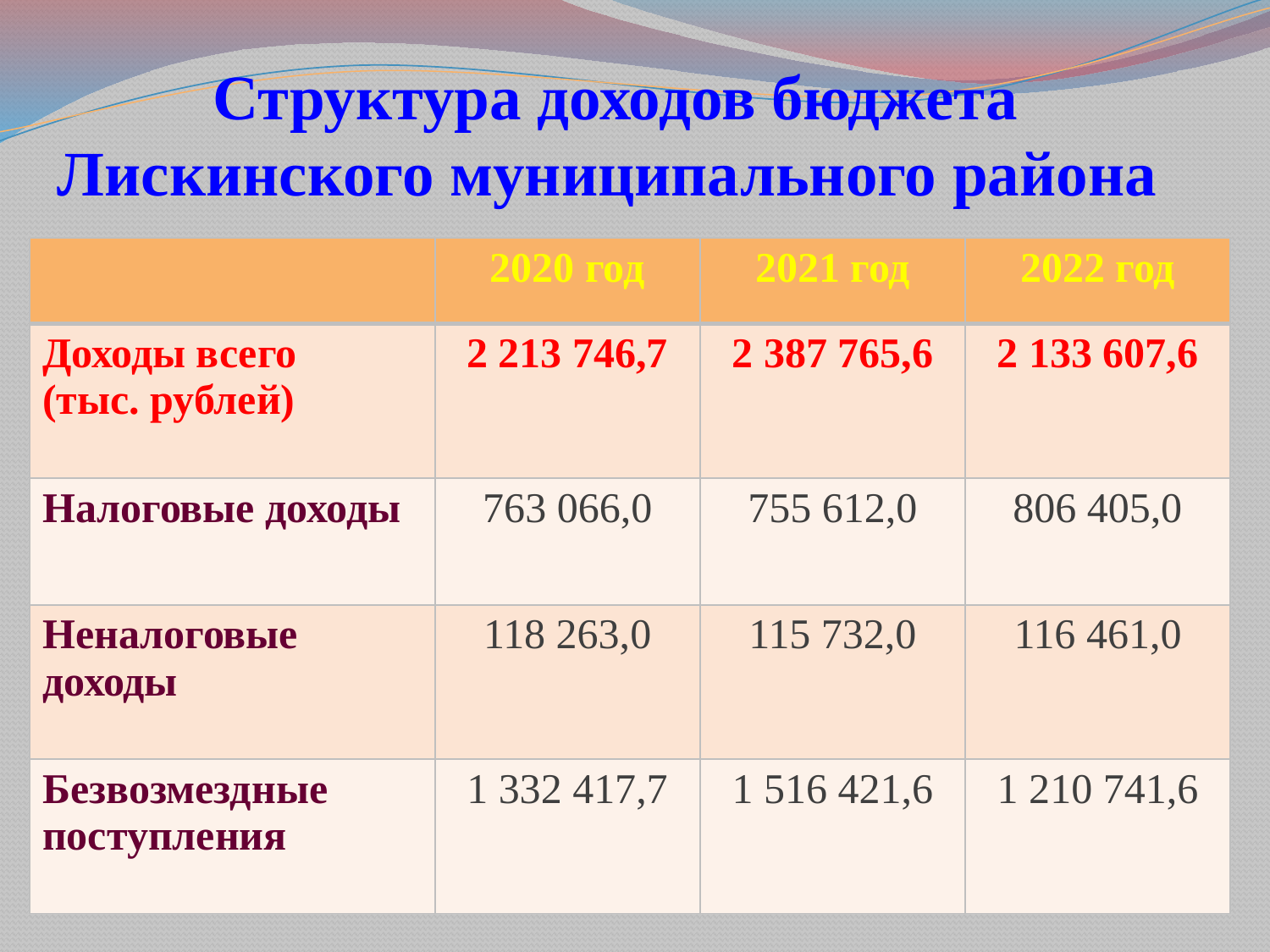

# Структура доходов бюджета Лискинского муниципального района
|  | 2020 год | 2021 год | 2022 год |
| --- | --- | --- | --- |
| Доходы всего (тыс. рублей) | 2 213 746,7 | 2 387 765,6 | 2 133 607,6 |
| Налоговые доходы | 763 066,0 | 755 612,0 | 806 405,0 |
| Неналоговые доходы | 118 263,0 | 115 732,0 | 116 461,0 |
| Безвозмездные поступления | 1 332 417,7 | 1 516 421,6 | 1 210 741,6 |